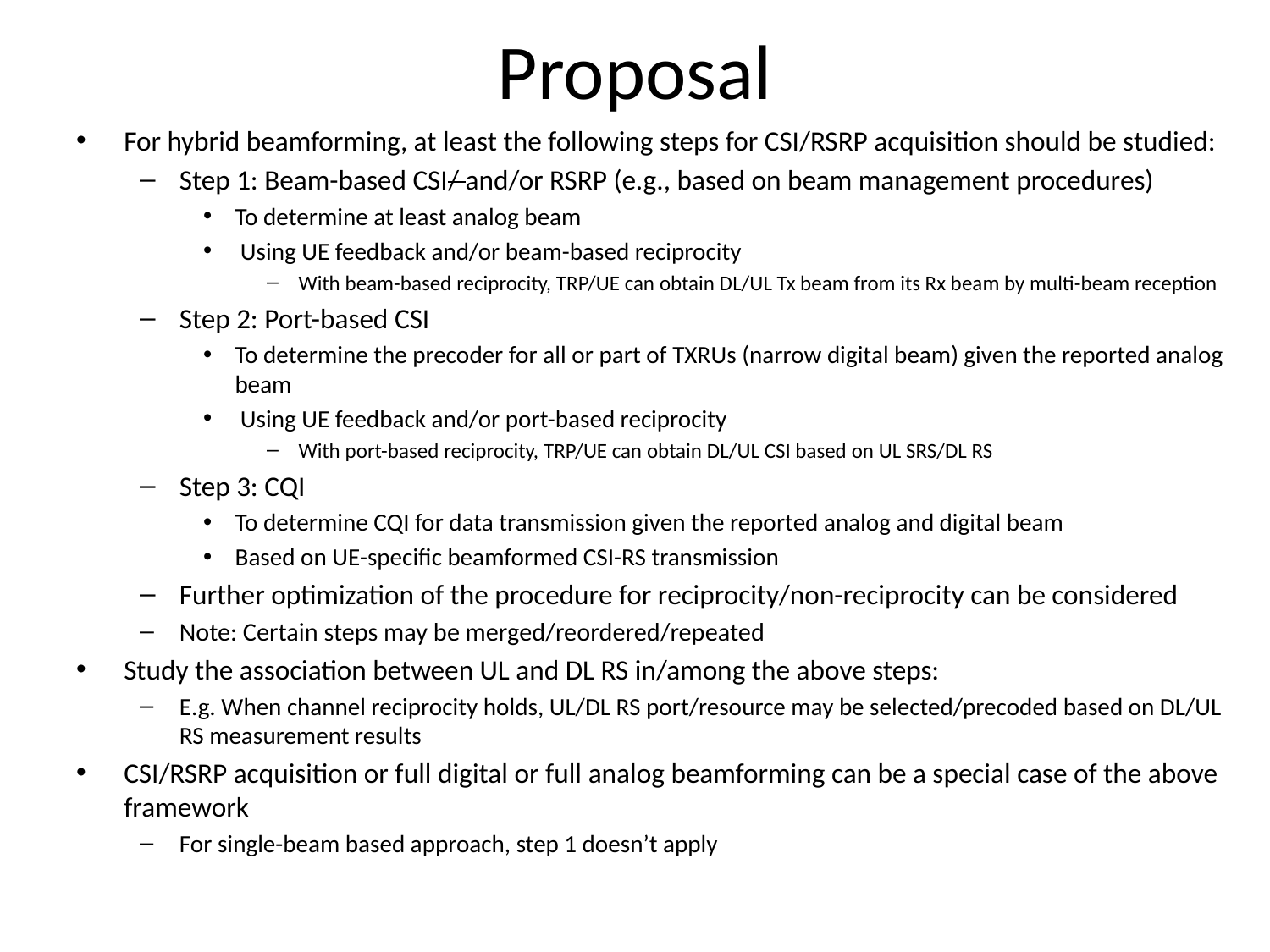

# Proposal
For hybrid beamforming, at least the following steps for CSI/RSRP acquisition should be studied:
Step 1: Beam-based CSI/ and/or RSRP (e.g., based on beam management procedures)
To determine at least analog beam
 Using UE feedback and/or beam-based reciprocity
With beam-based reciprocity, TRP/UE can obtain DL/UL Tx beam from its Rx beam by multi-beam reception
Step 2: Port-based CSI
To determine the precoder for all or part of TXRUs (narrow digital beam) given the reported analog beam
 Using UE feedback and/or port-based reciprocity
With port-based reciprocity, TRP/UE can obtain DL/UL CSI based on UL SRS/DL RS
Step 3: CQI
To determine CQI for data transmission given the reported analog and digital beam
Based on UE-specific beamformed CSI-RS transmission
Further optimization of the procedure for reciprocity/non-reciprocity can be considered
Note: Certain steps may be merged/reordered/repeated
Study the association between UL and DL RS in/among the above steps:
E.g. When channel reciprocity holds, UL/DL RS port/resource may be selected/precoded based on DL/UL RS measurement results
CSI/RSRP acquisition or full digital or full analog beamforming can be a special case of the above framework
For single-beam based approach, step 1 doesn’t apply